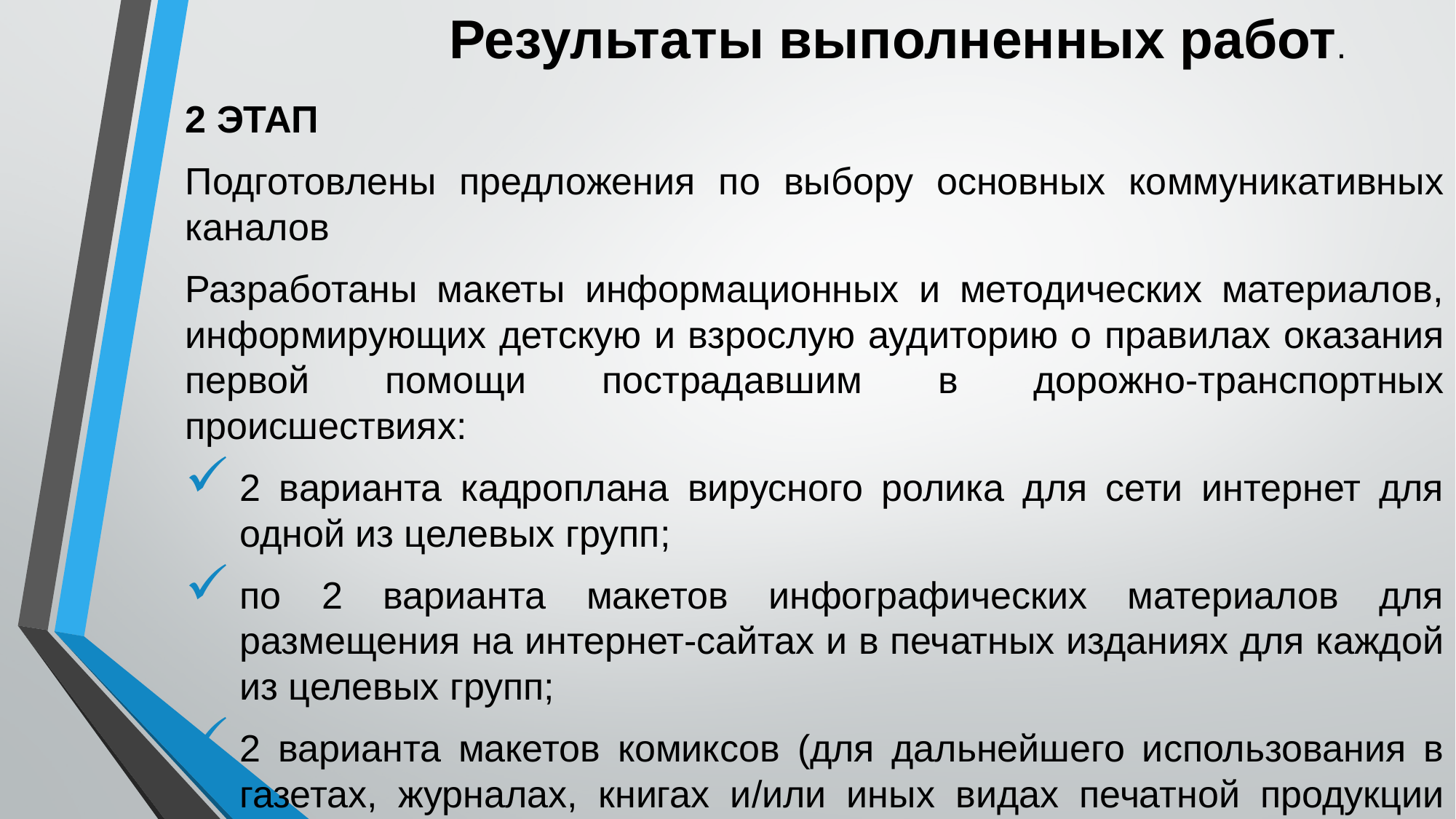

# Результаты выполненных работ.
2 ЭТАП
Подготовлены предложения по выбору основных коммуникативных каналов
Разработаны макеты информационных и методических материалов, информирующих детскую и взрослую аудиторию о правилах оказания первой помощи пострадавшим в дорожно-транспортных происшествиях:
2 варианта кадроплана вирусного ролика для сети интернет для одной из целевых групп;
по 2 варианта макетов инфографических материалов для размещения на интернет-сайтах и в печатных изданиях для каждой из целевых групп;
2 варианта макетов комиксов (для дальнейшего использования в газетах, журналах, книгах и/или иных видах печатной продукции для детей).